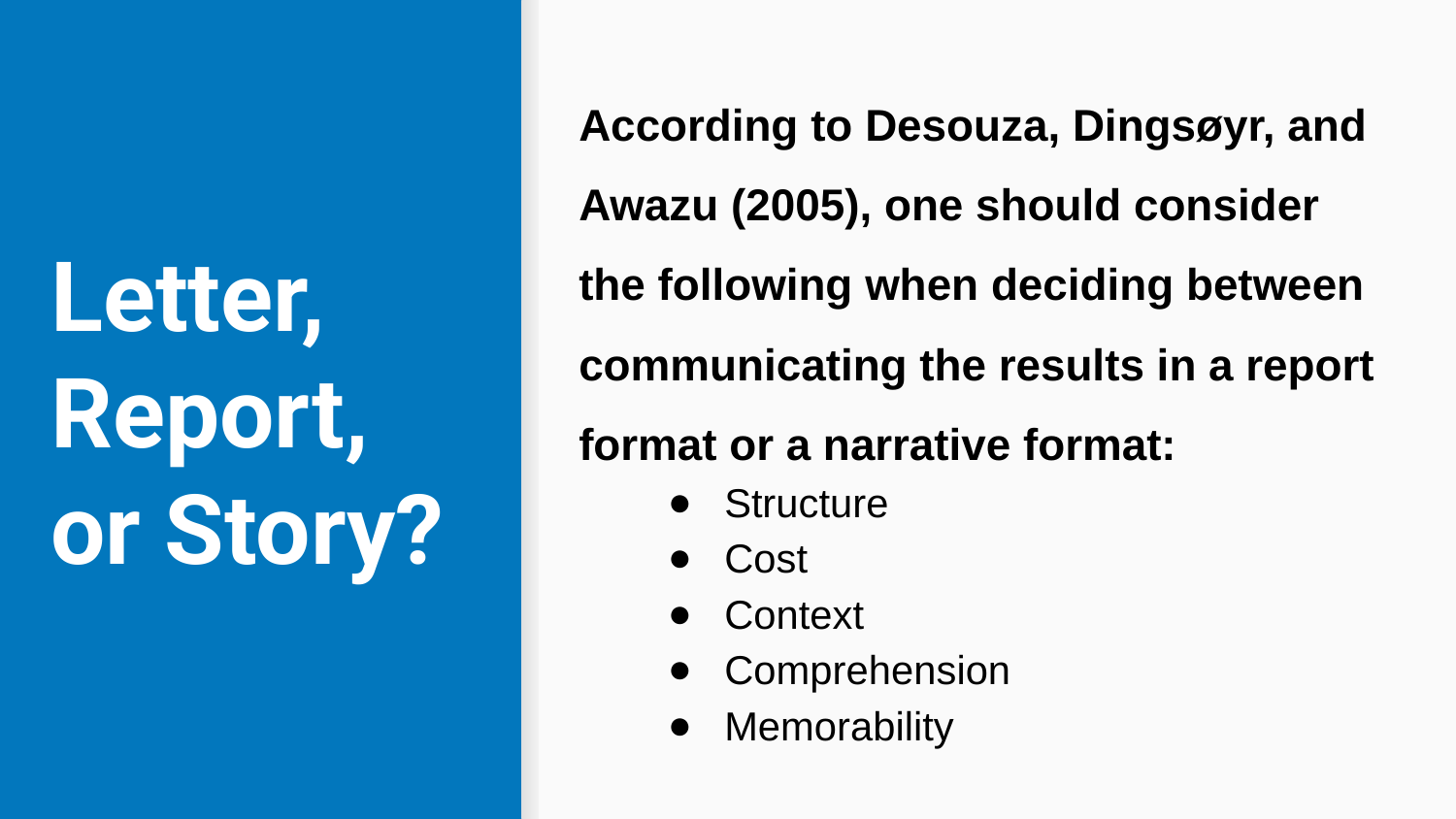

According to Desouza, Dingsøyr, and Awazu (2005), one should consider the following when deciding between communicating the results in a report format or a narrative format:
Structure
Cost
Context
Comprehension
Memorability
# Letter, Report, or Story?